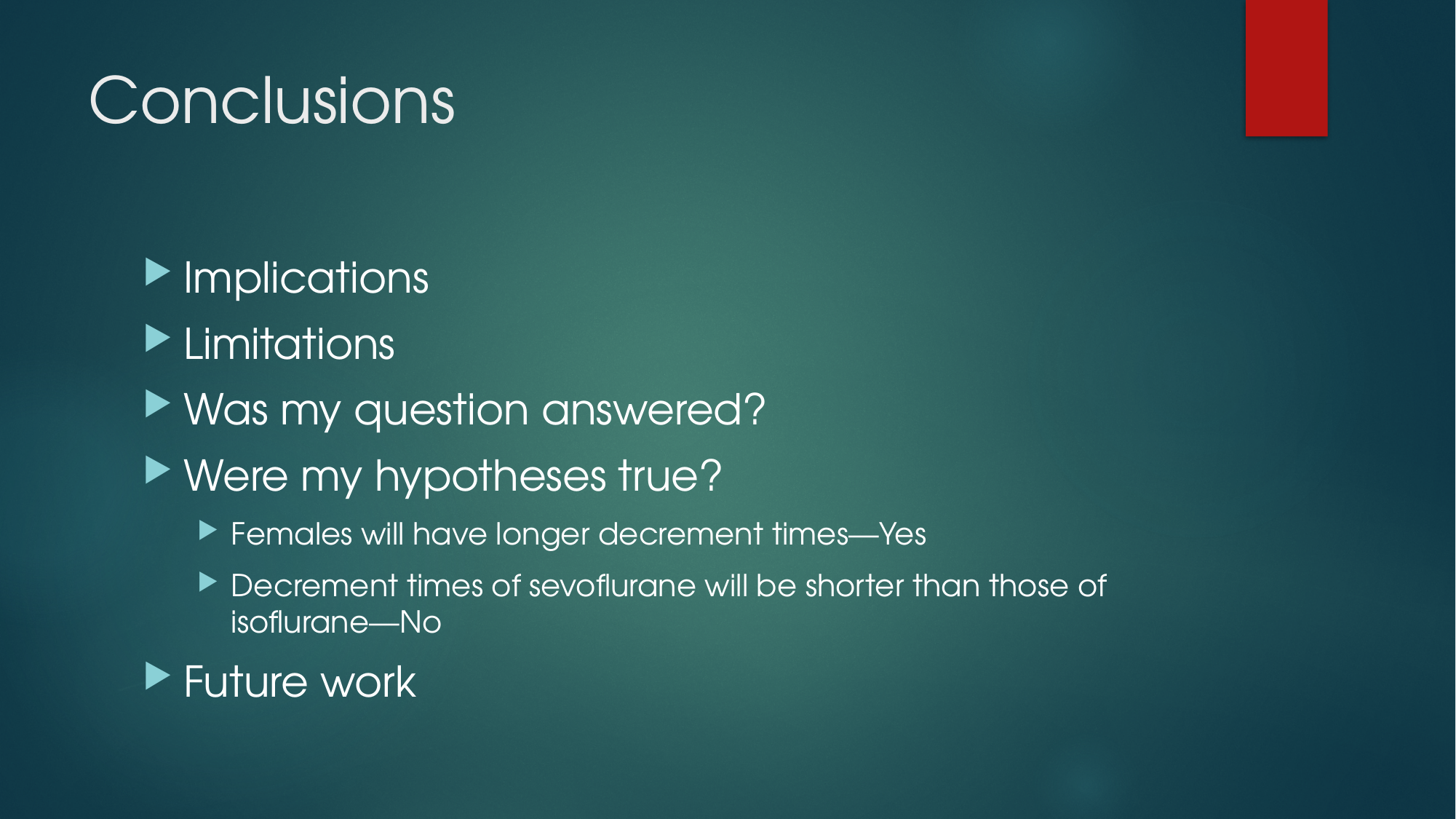

# Conclusions
Implications
Limitations
Was my question answered?
Were my hypotheses true?
Females will have longer decrement times—Yes
Decrement times of sevoflurane will be shorter than those of isoflurane—No
Future work